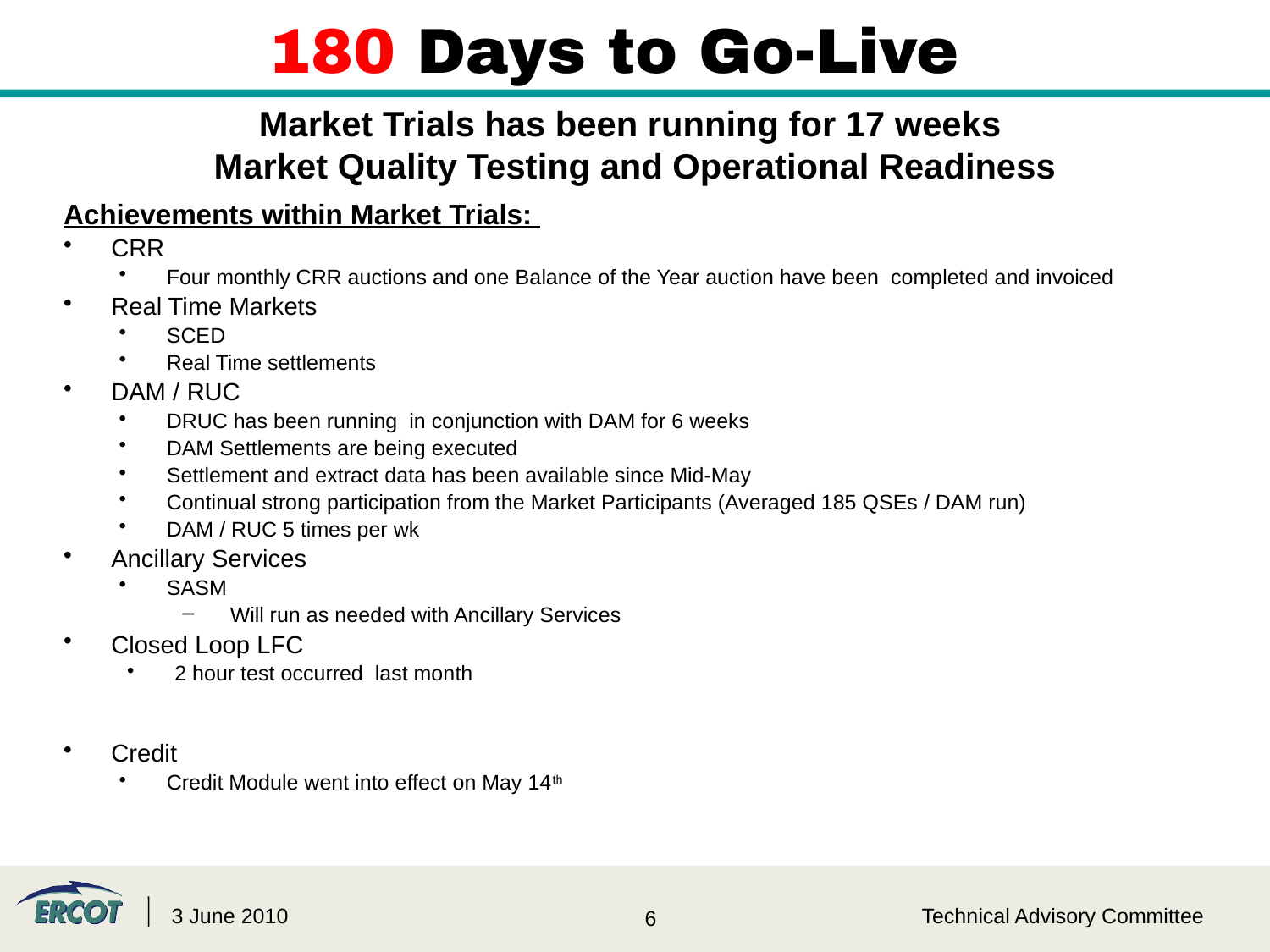

# 180 Days to Go-Live
Market Trials has been running for 17 weeks
Market Quality Testing and Operational Readiness

Achievements within Market Trials:
CRR
Four monthly CRR auctions and one Balance of the Year auction have been  completed and invoiced
Real Time Markets
SCED
Real Time settlements
DAM / RUC
DRUC has been running  in conjunction with DAM for 6 weeks
DAM Settlements are being executed
Settlement and extract data has been available since Mid-May
Continual strong participation from the Market Participants (Averaged 185 QSEs / DAM run)
DAM / RUC 5 times per wk
Ancillary Services
SASM
Will run as needed with Ancillary Services
Closed Loop LFC
2 hour test occurred  last month

Credit
Credit Module went into effect on May 14th

3 June 2010
Technical Advisory Committee